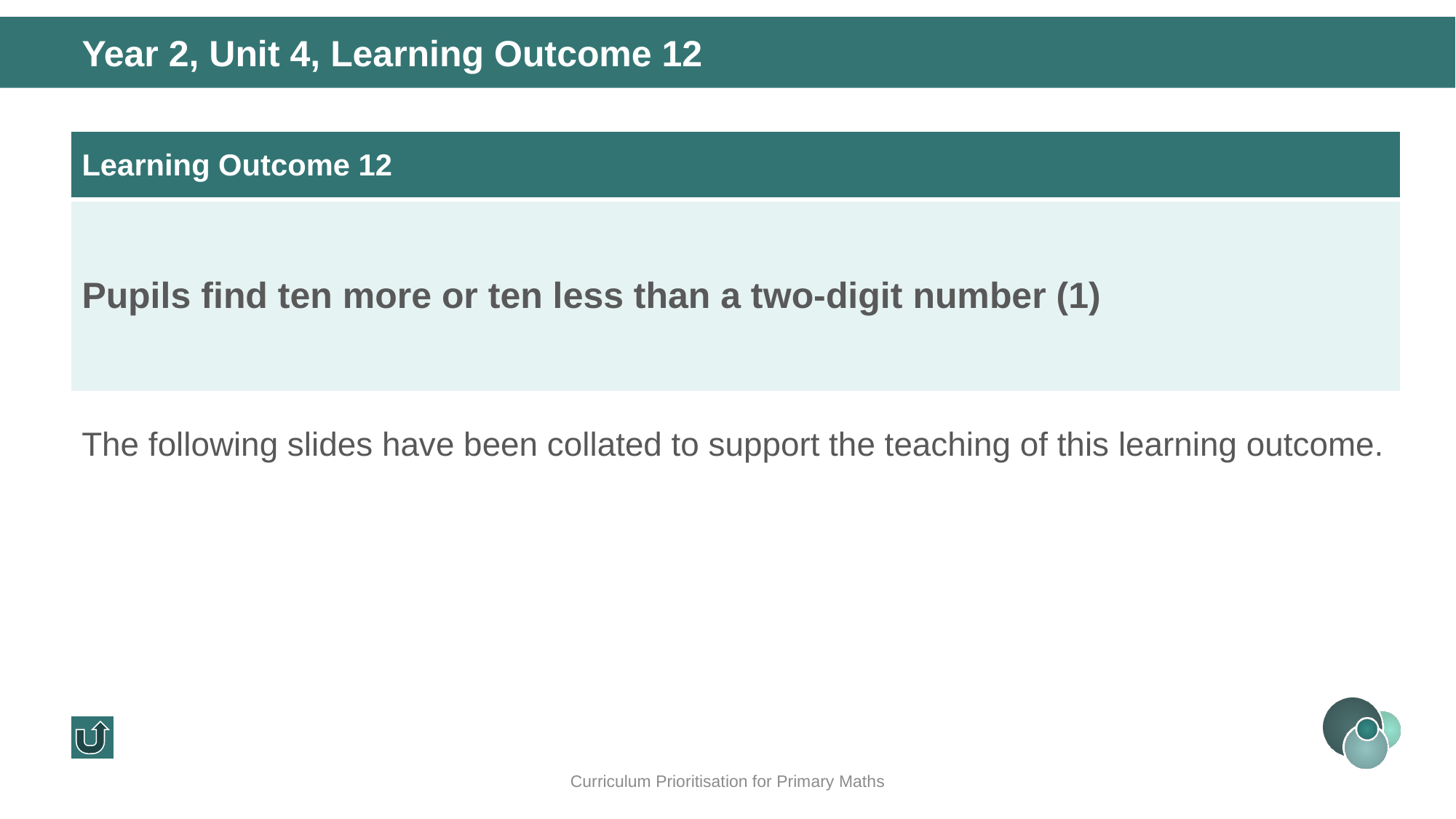

Year 2, Unit 4, Learning Outcome 12
| Learning Outcome 12 |
| --- |
| Pupils find ten more or ten less than a two-digit number (1) |
The following slides have been collated to support the teaching of this learning outcome.

Curriculum Prioritisation for Primary Maths